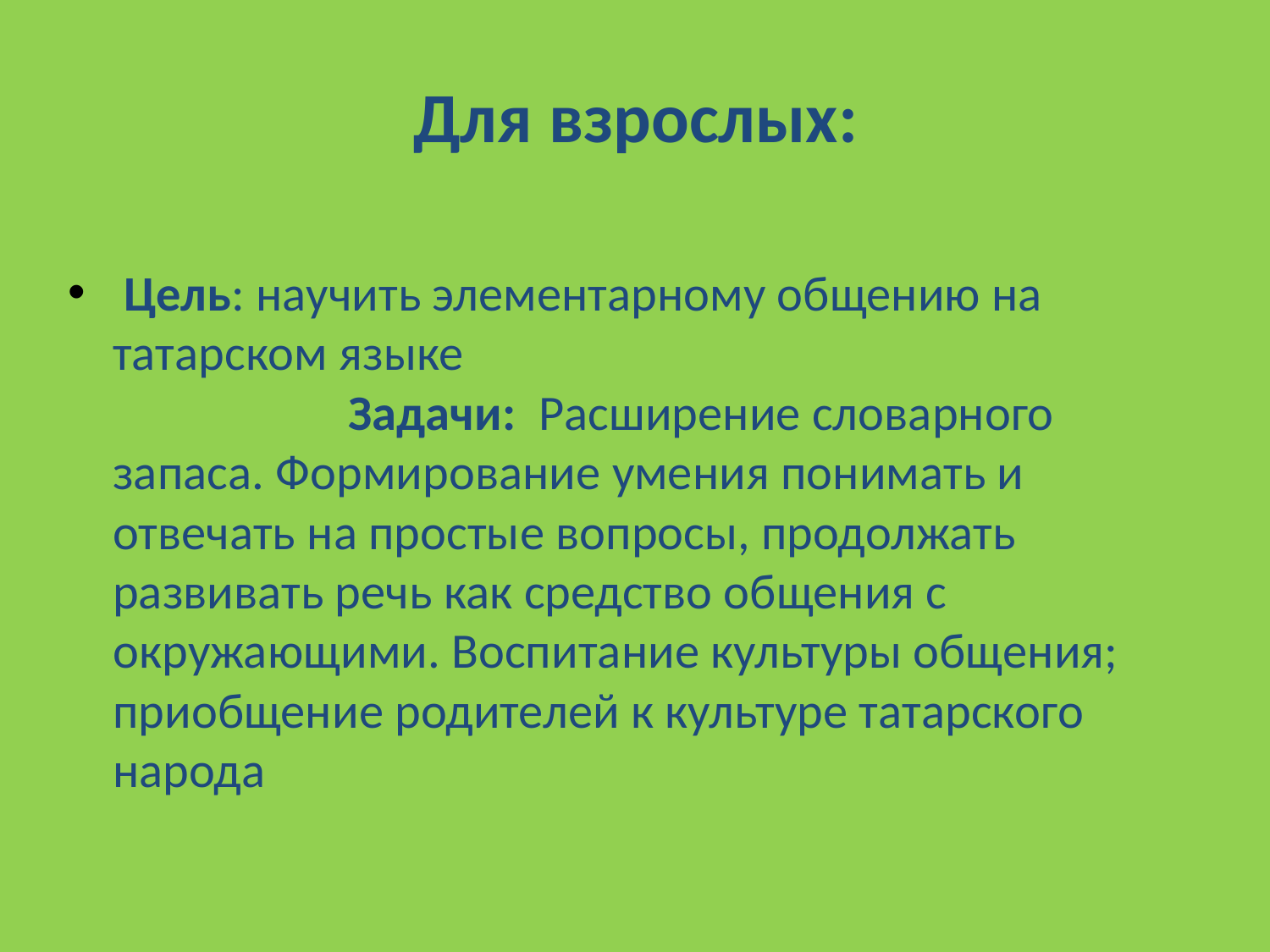

# Для взрослых:

 Цель: научить элементарному общению на татарском языке                                                                                     Задачи:  Расширение словарного запаса. Формирование умения понимать и отвечать на простые вопросы, продолжать развивать речь как средство общения с окружающими. Воспитание культуры общения; приобщение родителей к культуре татарского народа